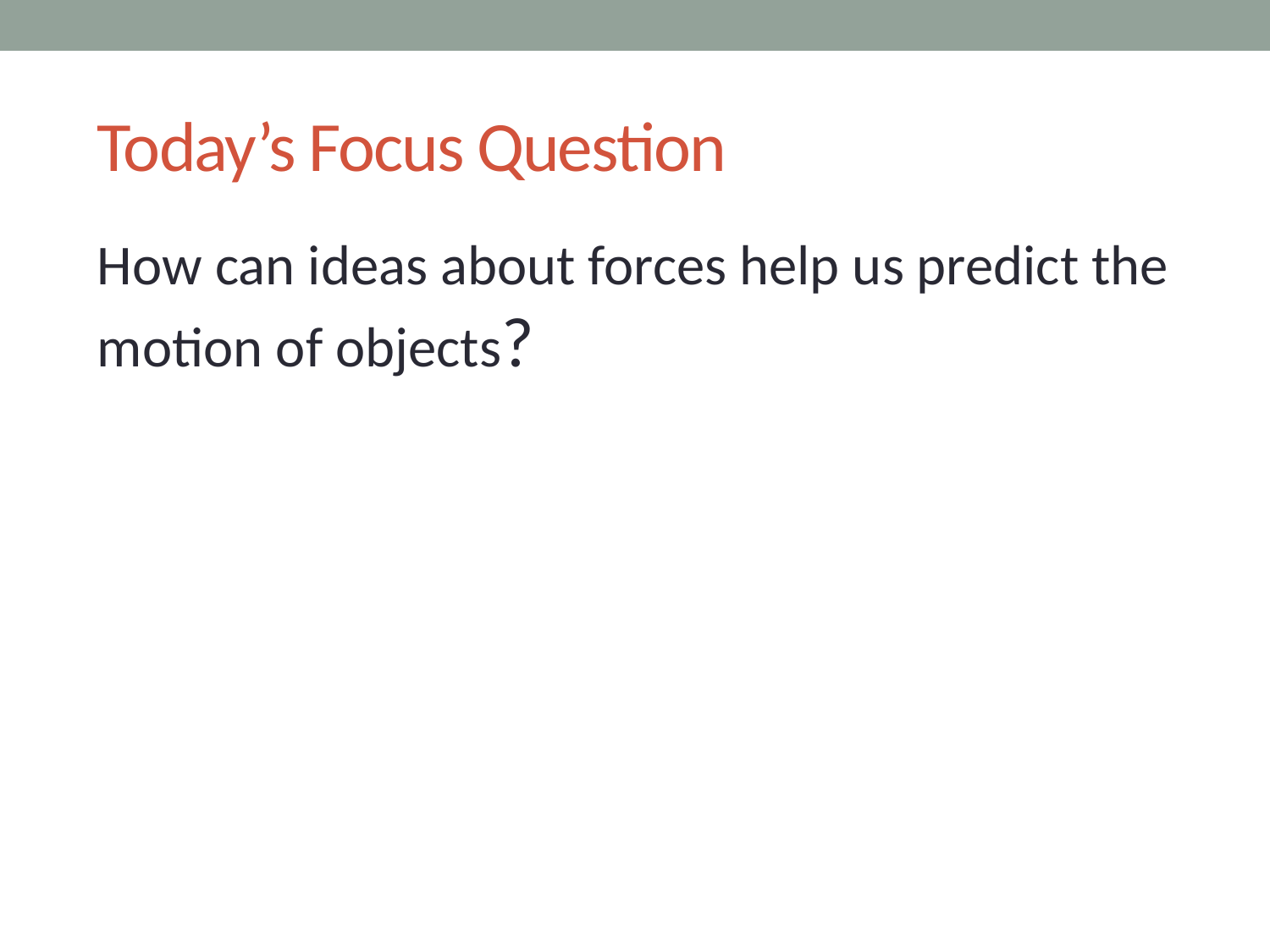

# Today’s Focus Question
How can ideas about forces help us predict the motion of objects?